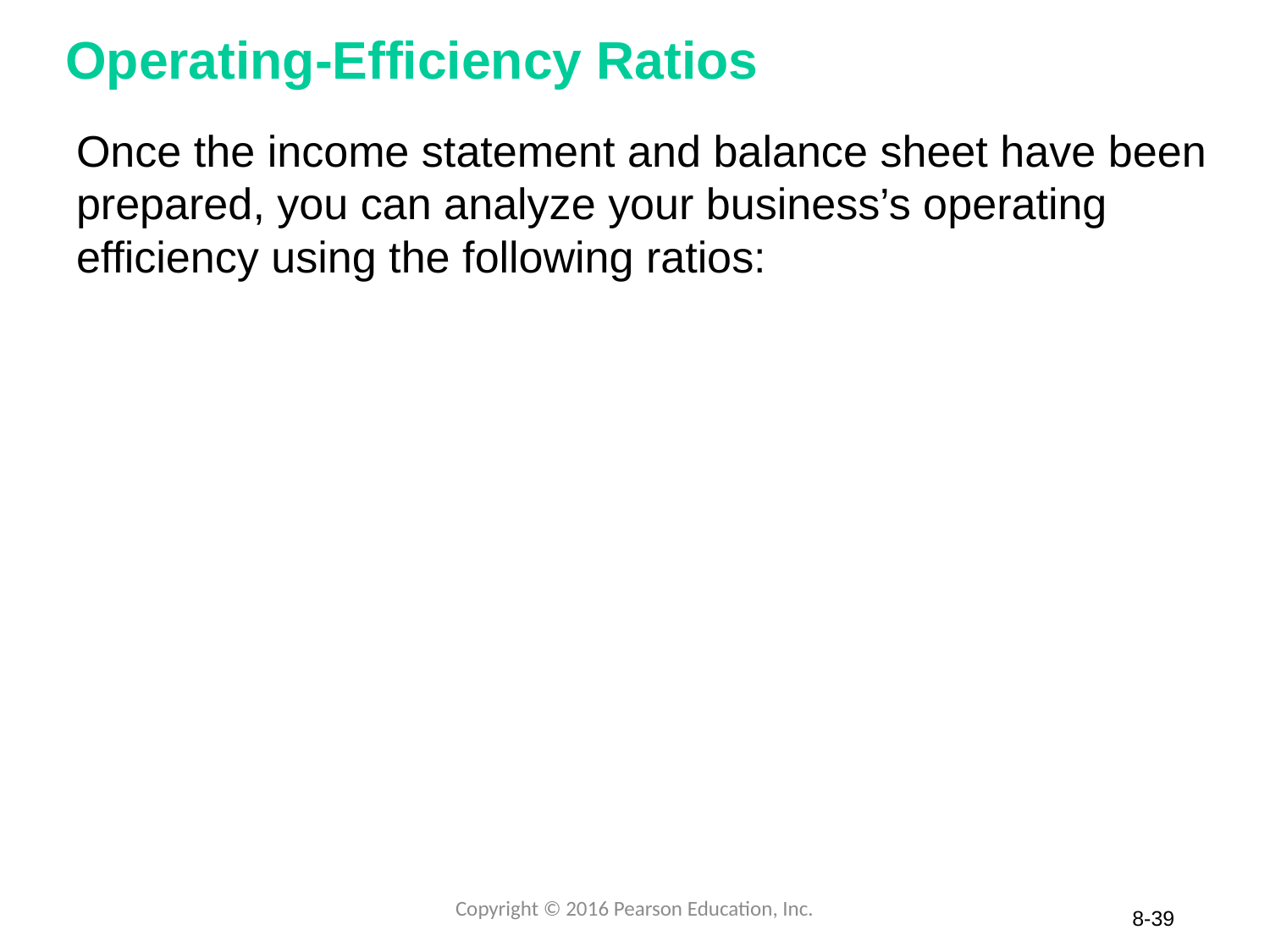

# Operating-Efficiency Ratios
Once the income statement and balance sheet have been prepared, you can analyze your business’s operating efficiency using the following ratios:

Copyright © 2016 Pearson Education, Inc.